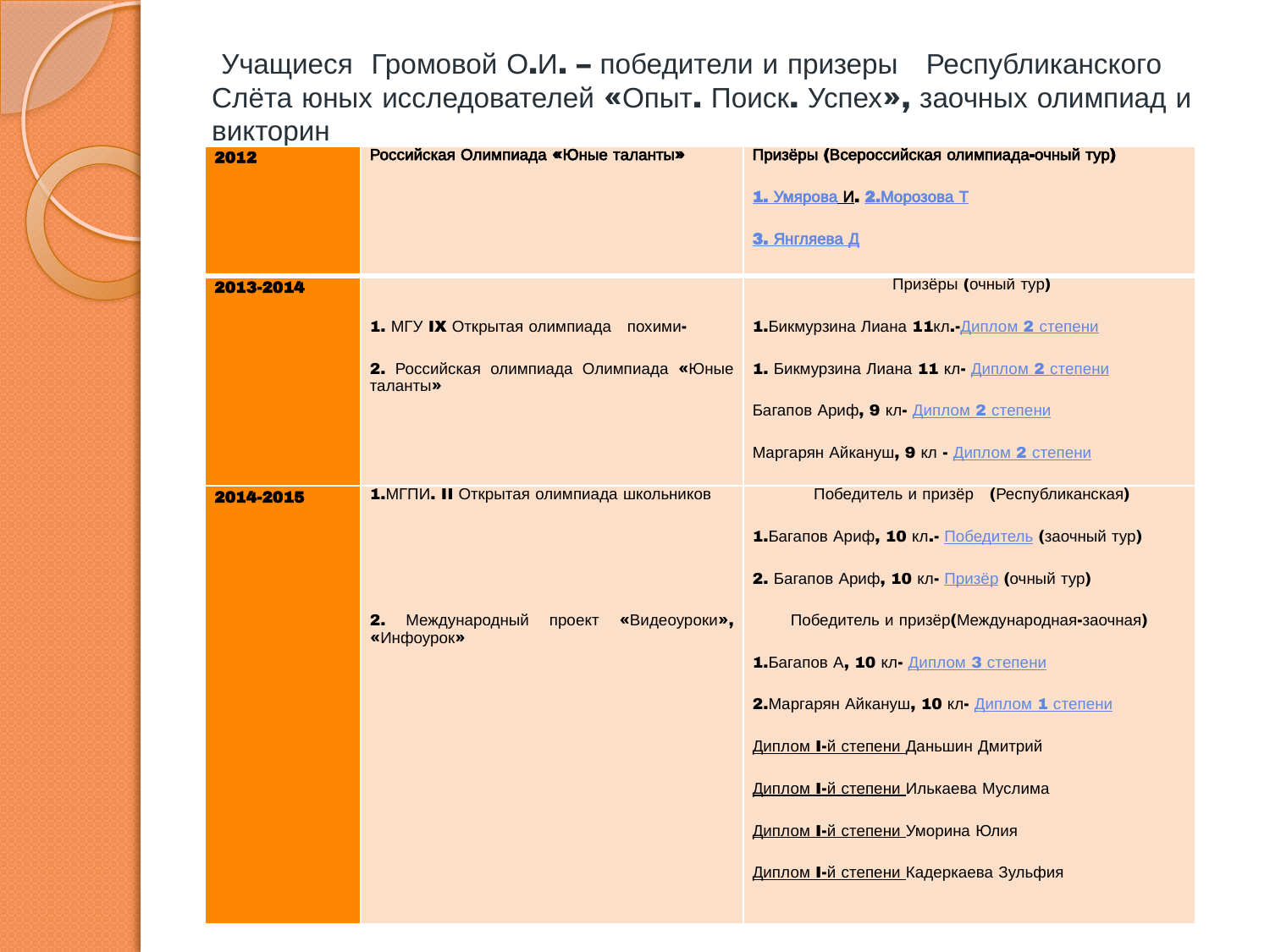

# Учащиеся  Громовой О.И. – победители и призеры   Республиканского Слёта юных исследователей «Опыт. Поиск. Успех», заочных олимпиад и  викторин
| 2012 | Российская Олимпиада «Юные таланты» | Призёры (Всероссийская олимпиада-очный тур) 1. Умярова И. 2.Морозова Т 3. Янгляева Д |
| --- | --- | --- |
| 2013-2014 | 1. МГУ IX Открытая олимпиада похими- 2. Российская олимпиада Олимпиада «Юные таланты» | Призёры (очный тур) 1.Бикмурзина Лиана 11кл.-Диплом 2 степени 1. Бикмурзина Лиана 11 кл- Диплом 2 степени Багапов Ариф, 9 кл- Диплом 2 степени Маргарян Айкануш, 9 кл - Диплом 2 степени |
| 2014-2015 | 1.МГПИ. II Открытая олимпиада школьников 2. Международный проект «Видеоуроки», «Инфоурок» | Победитель и призёр (Республиканская) 1.Багапов Ариф, 10 кл.- Победитель (заочный тур) 2. Багапов Ариф, 10 кл- Призёр (очный тур) Победитель и призёр(Международная-заочная) 1.Багапов А, 10 кл- Диплом 3 степени 2.Маргарян Айкануш, 10 кл- Диплом 1 степени Диплом I-й степени Даньшин Дмитрий Диплом I-й степени Илькаева Муслима Диплом I-й степени Уморина Юлия Диплом I-й степени Кадеркаева Зульфия |